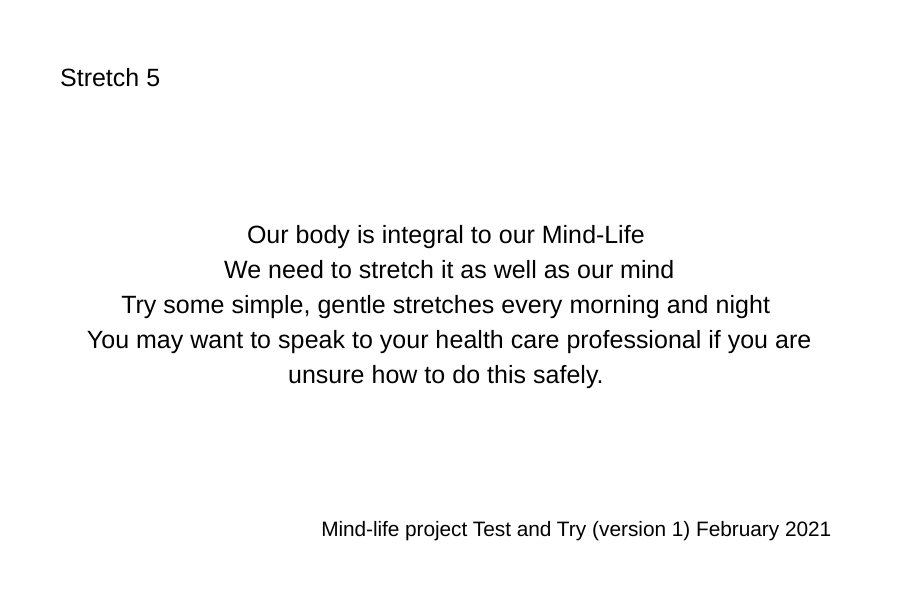

Stretch 5
Our body is integral to our Mind-Life
We need to stretch it as well as our mind
Try some simple, gentle stretches every morning and night
You may want to speak to your health care professional if you are unsure how to do this safely.
Mind-life project Test and Try (version 1) February 2021